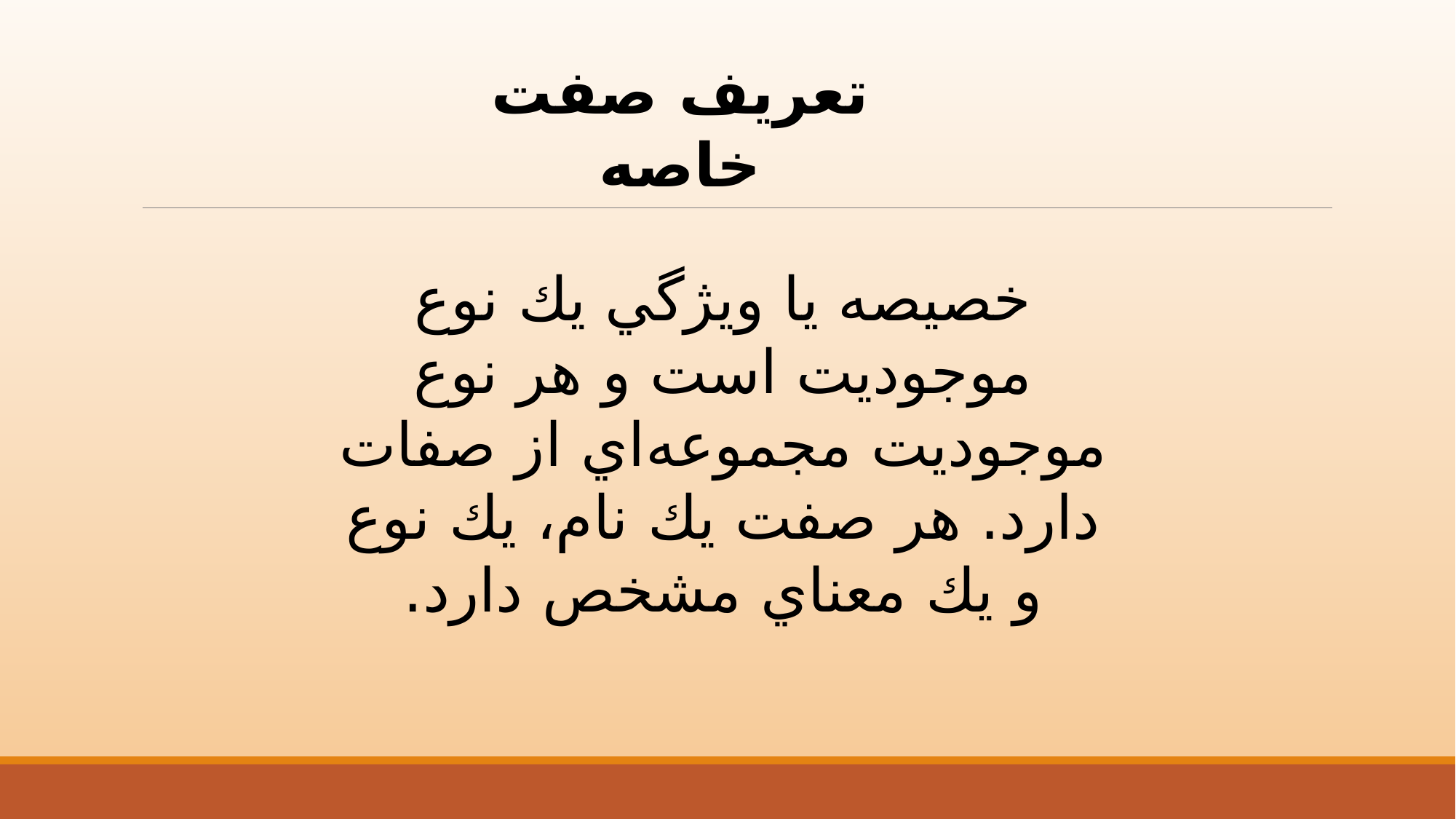

تعريف صفت خاصه
خصيصه يا ويژگي يك نوع موجوديت است و هر نوع موجوديت مجموعه‌اي از صفات دارد. هر صفت يك نام، يك نوع و يك معناي مشخص دارد.